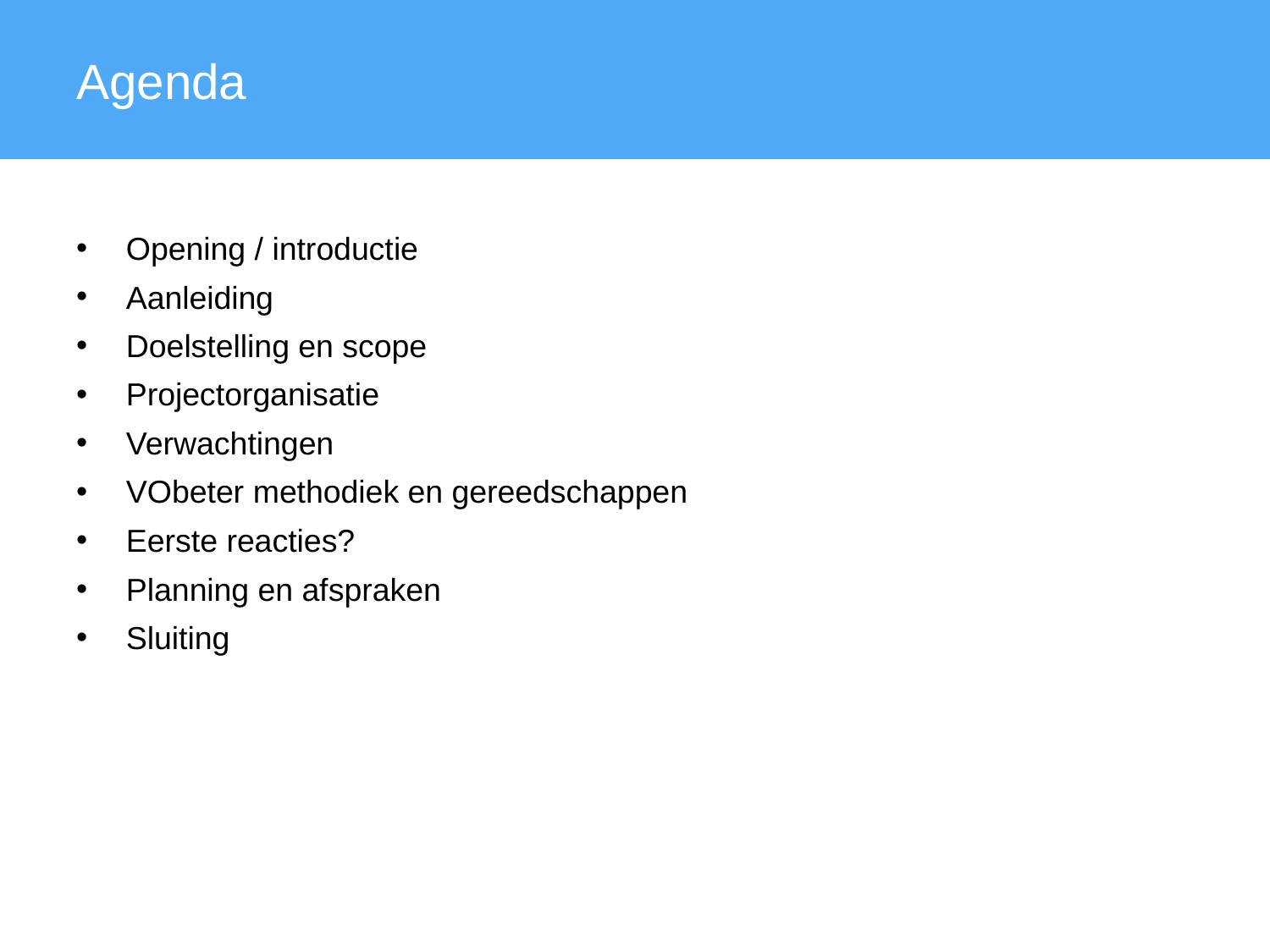

Agenda
Opening / introductie
Aanleiding
Doelstelling en scope
Projectorganisatie
Verwachtingen
VObeter methodiek en gereedschappen
Eerste reacties?
Planning en afspraken
Sluiting